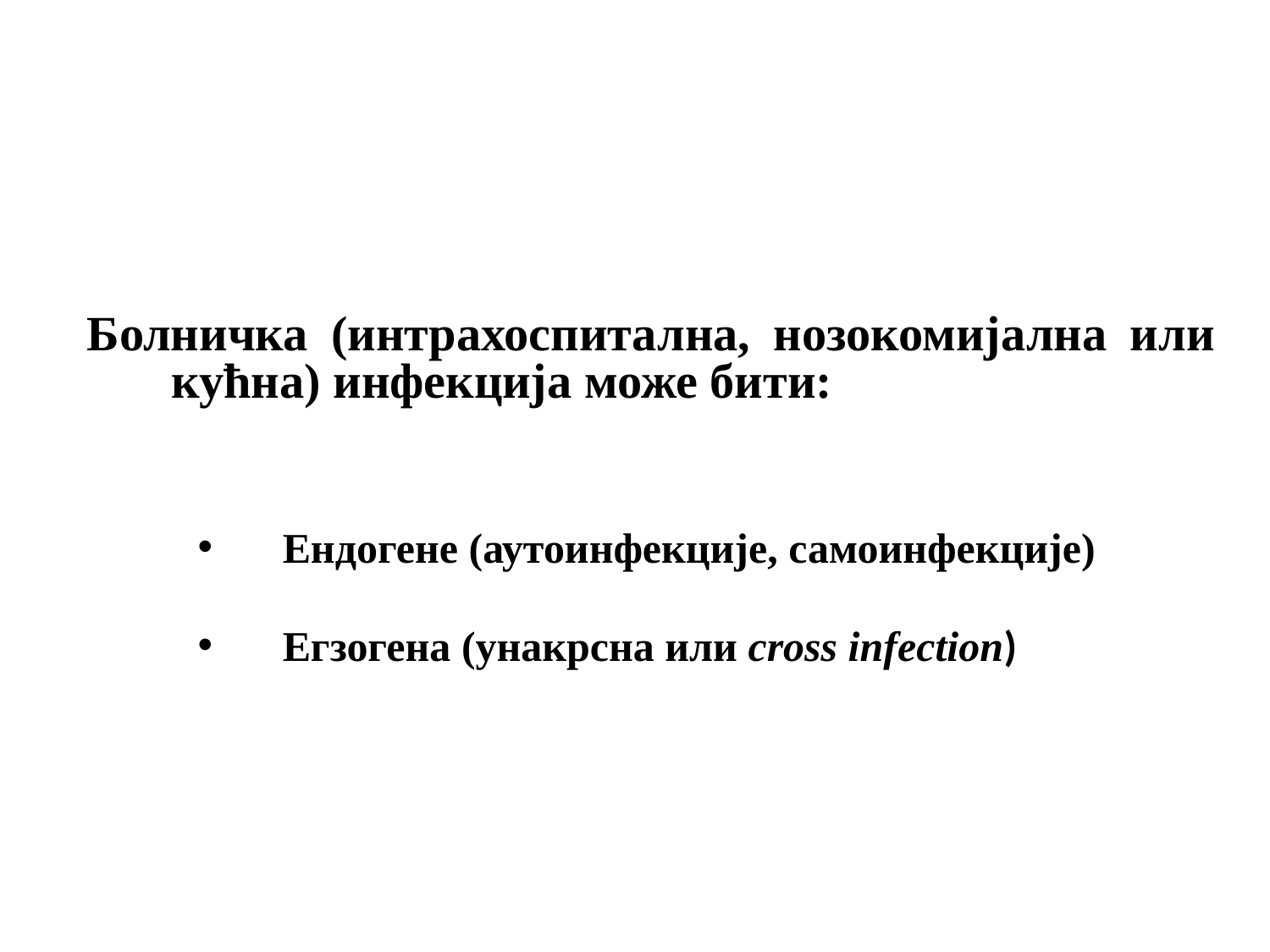

Болничка (интрахоспитална, нозокомијална или кућна) инфекција може бити:

Ендогене (аутоинфекције, самоинфекције)

Егзогена (унакрсна или cross infection)